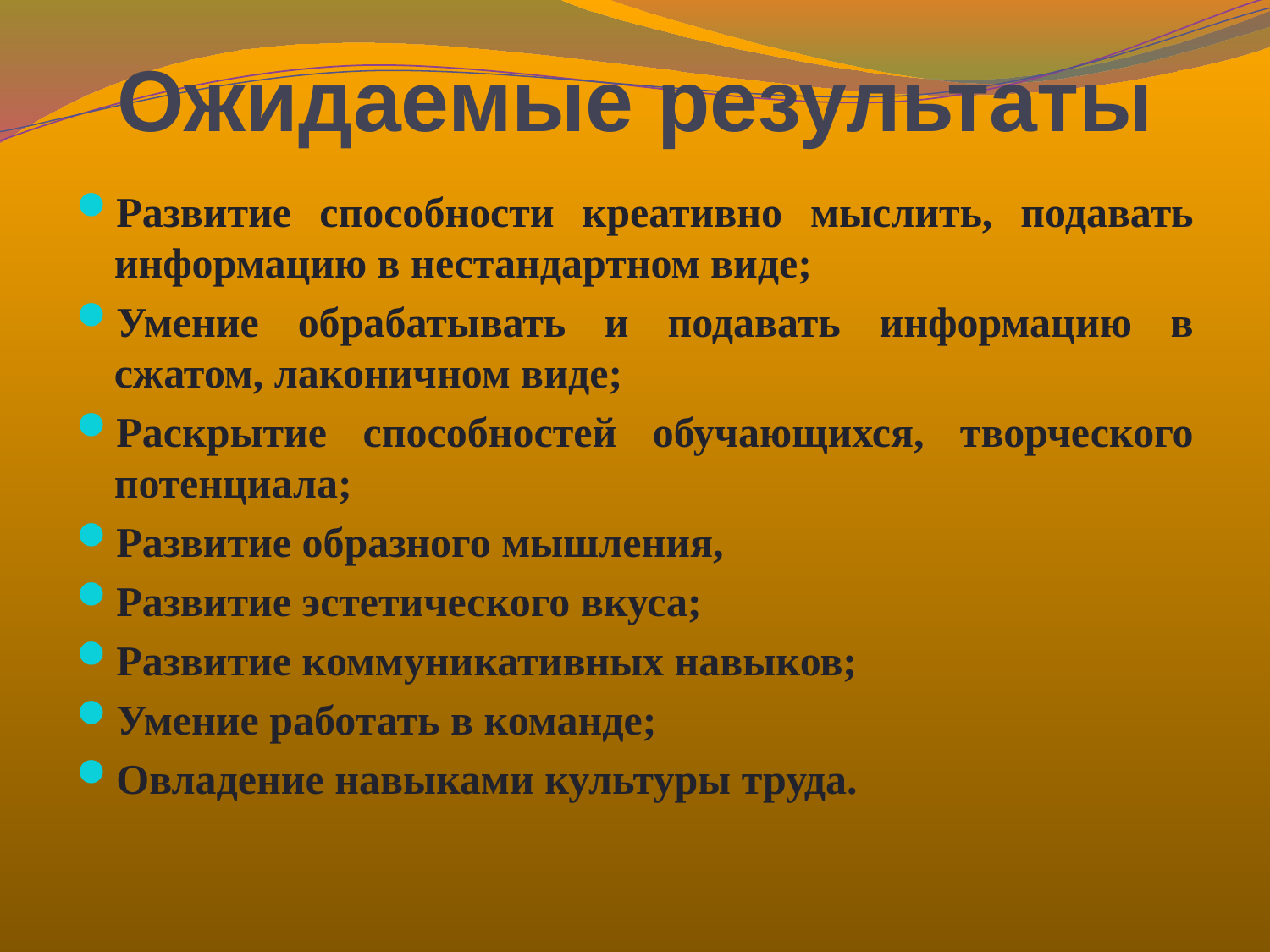

# Ожидаемые результаты
Развитие способности креативно мыслить, подавать информацию в нестандартном виде;
Умение обрабатывать и подавать информацию в сжатом, лаконичном виде;
Раскрытие способностей обучающихся, творческого потенциала;
Развитие образного мышления,
Развитие эстетического вкуса;
Развитие коммуникативных навыков;
Умение работать в команде;
Овладение навыками культуры труда.